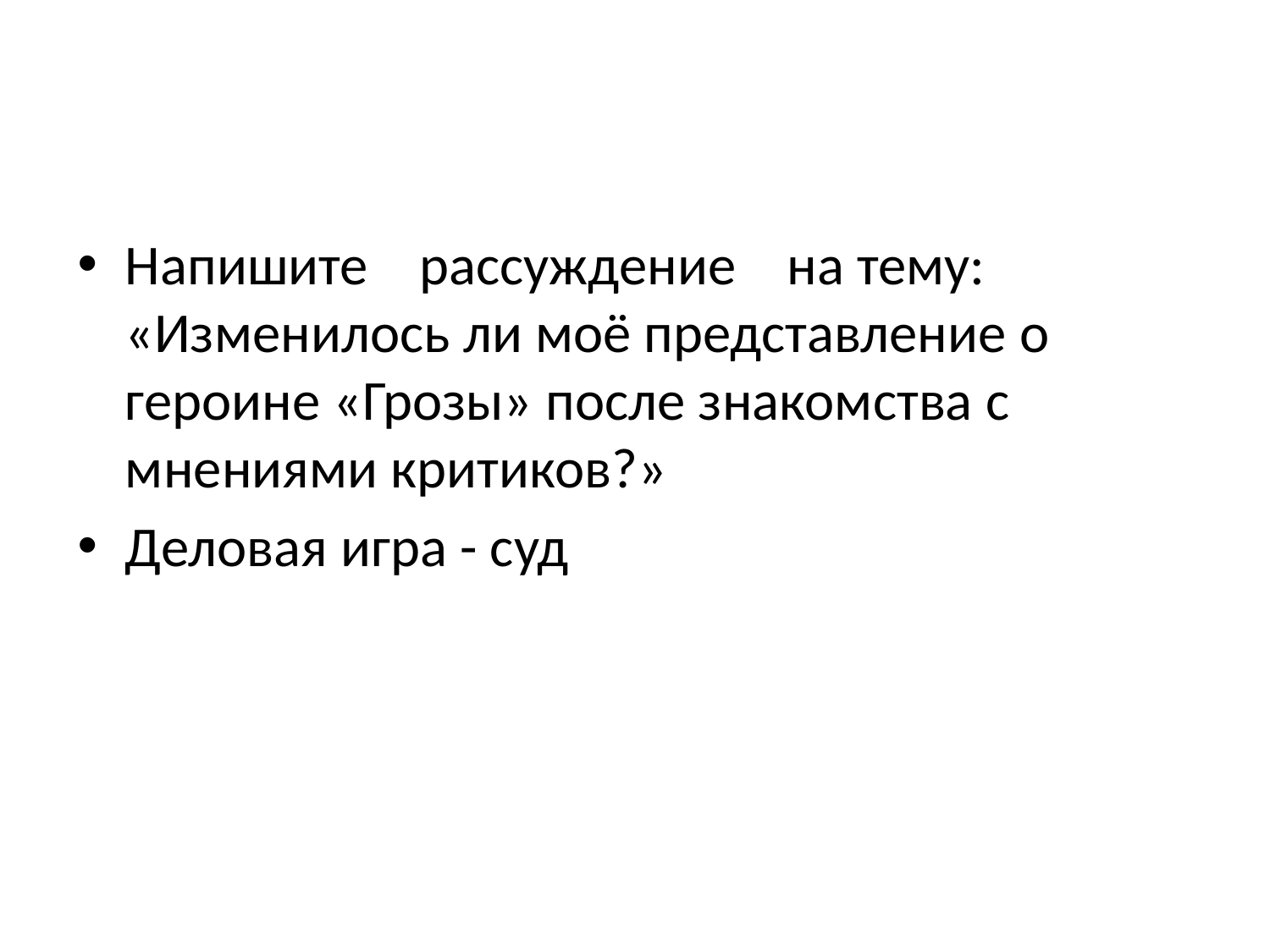

Напишите    рассуждение    на тему:  «Изменилось ли моё представление о героине «Грозы» после знакомства с мнениями критиков?»
Деловая игра - суд